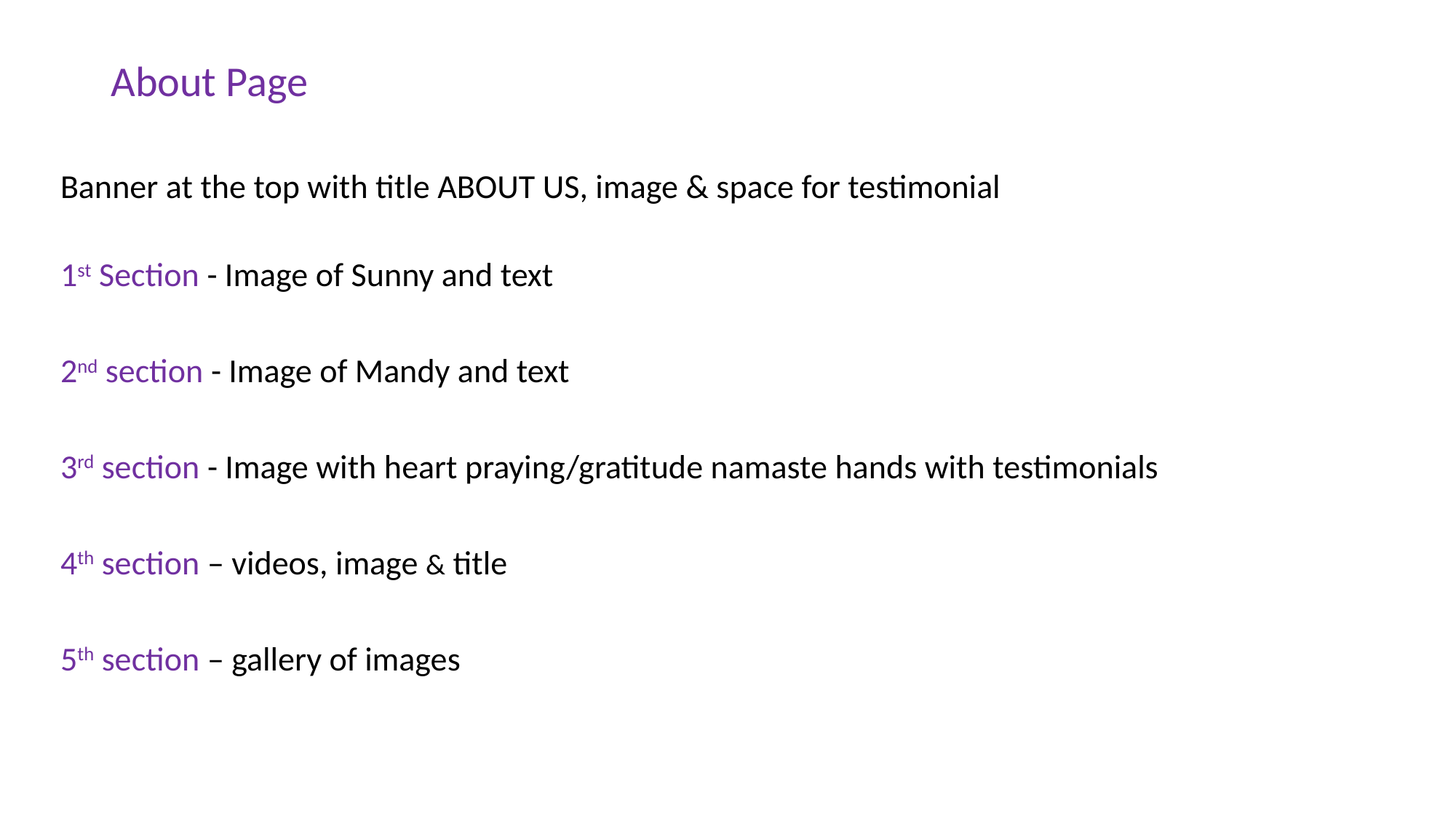

# About Page
Banner at the top with title ABOUT US, image & space for testimonial
1st Section - Image of Sunny and text

2nd section - Image of Mandy and text

3rd section - Image with heart praying/gratitude namaste hands with testimonials

4th section – videos, image & title

5th section – gallery of images